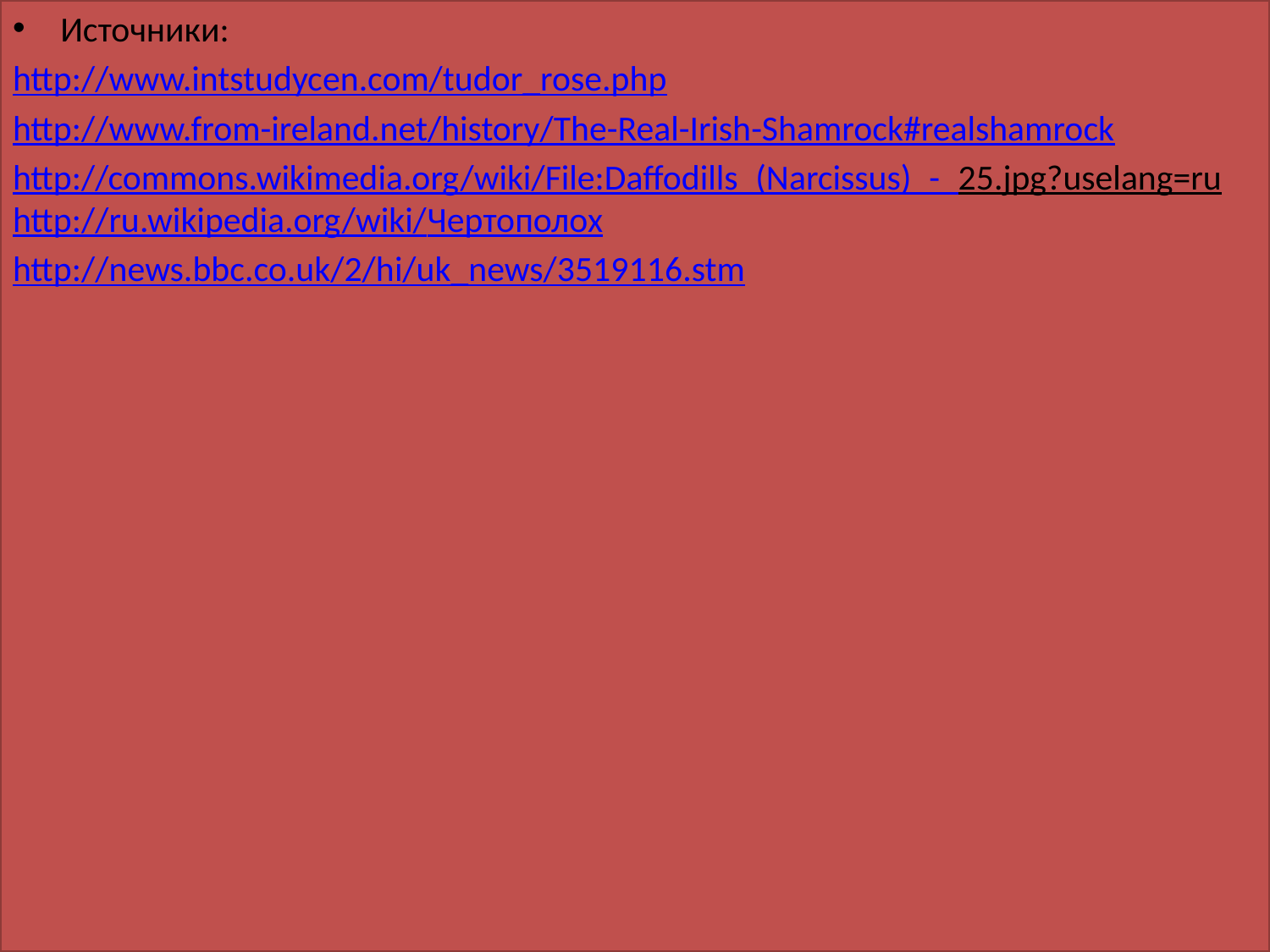

Источники:
http://www.intstudycen.com/tudor_rose.php
http://www.from-ireland.net/history/The-Real-Irish-Shamrock#realshamrock
http://commons.wikimedia.org/wiki/File:Daffodills_(Narcissus)_-_25.jpg?uselang=ru
http://ru.wikipedia.org/wiki/Чертополох
http://news.bbc.co.uk/2/hi/uk_news/3519116.stm

#